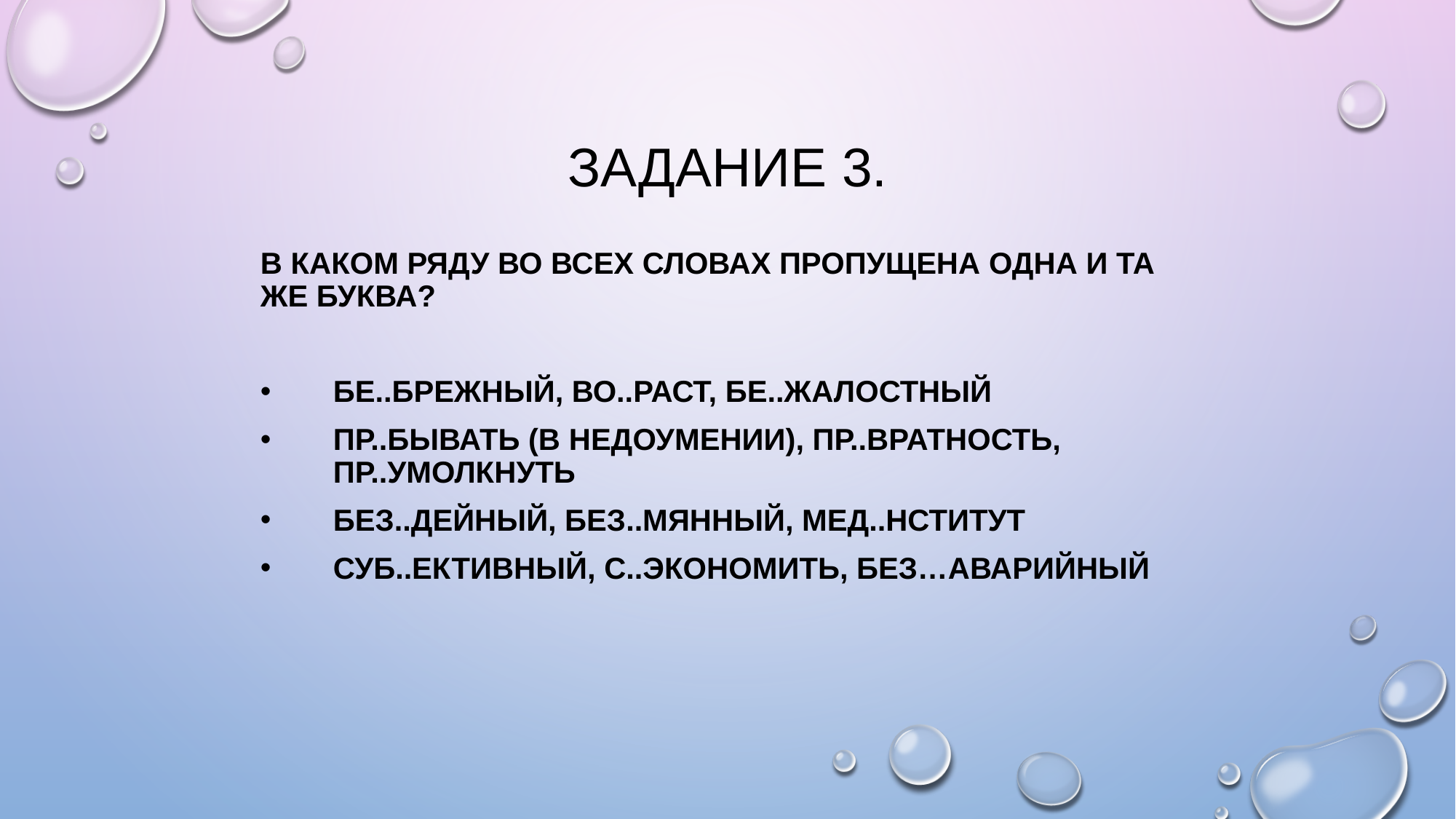

# Задание 3.
В каком ряду во всех словах пропущена одна и та же буква?

бе..брежный, во..раст, бе..жалостный
пр..бывать (в недоумении), пр..вратность, пр..умолкнуть
без..дейный, без..мянный, мед..нститут
суб..ективный, с..экономить, без…аварийный